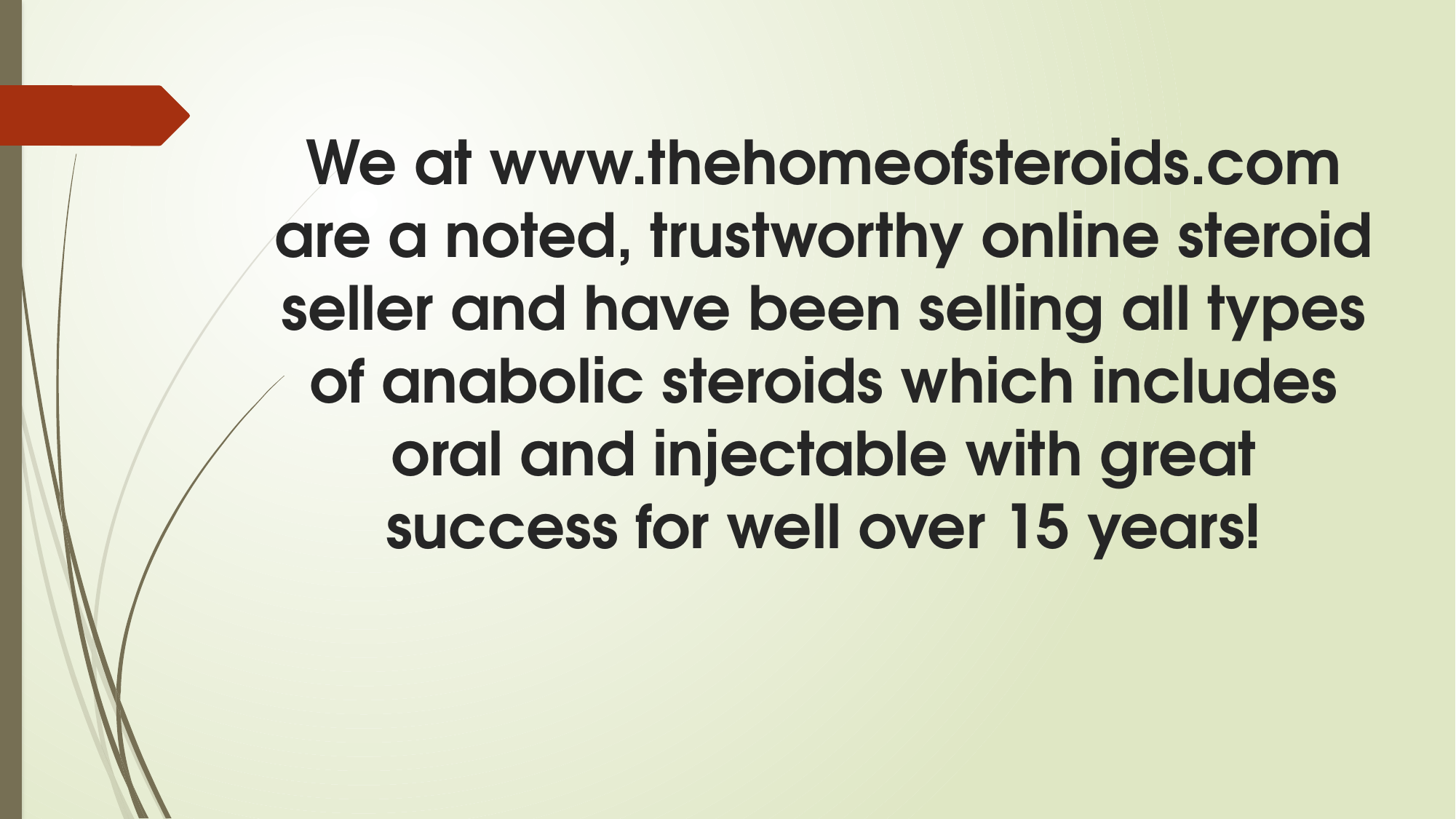

# We at www.thehomeofsteroids.com are a noted, trustworthy online steroid seller and have been selling all types of anabolic steroids which includes oral and injectable with great success for well over 15 years!